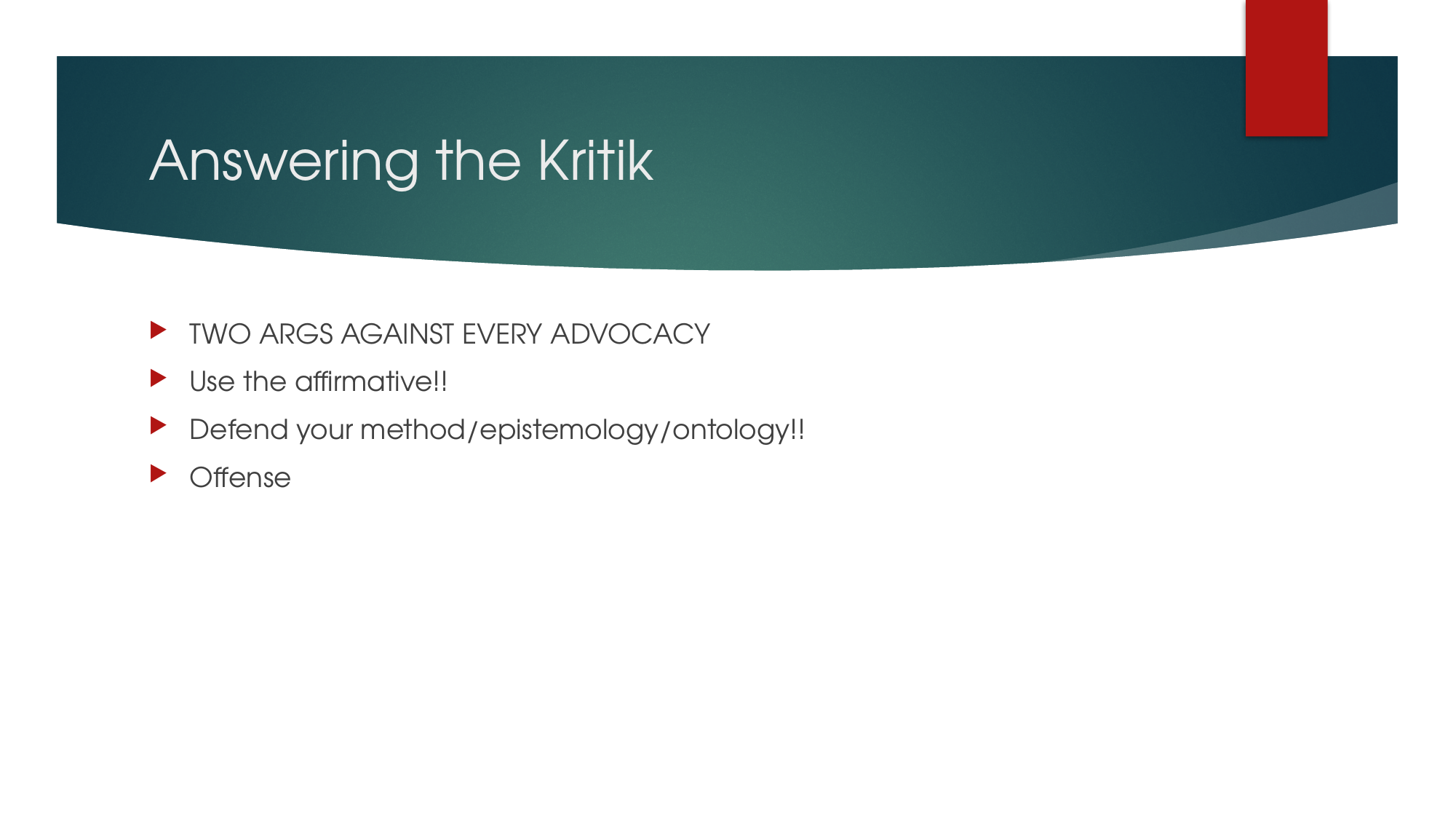

# Answering the Kritik
TWO ARGS AGAINST EVERY ADVOCACY
Use the affirmative!!
Defend your method/epistemology/ontology!!
Offense